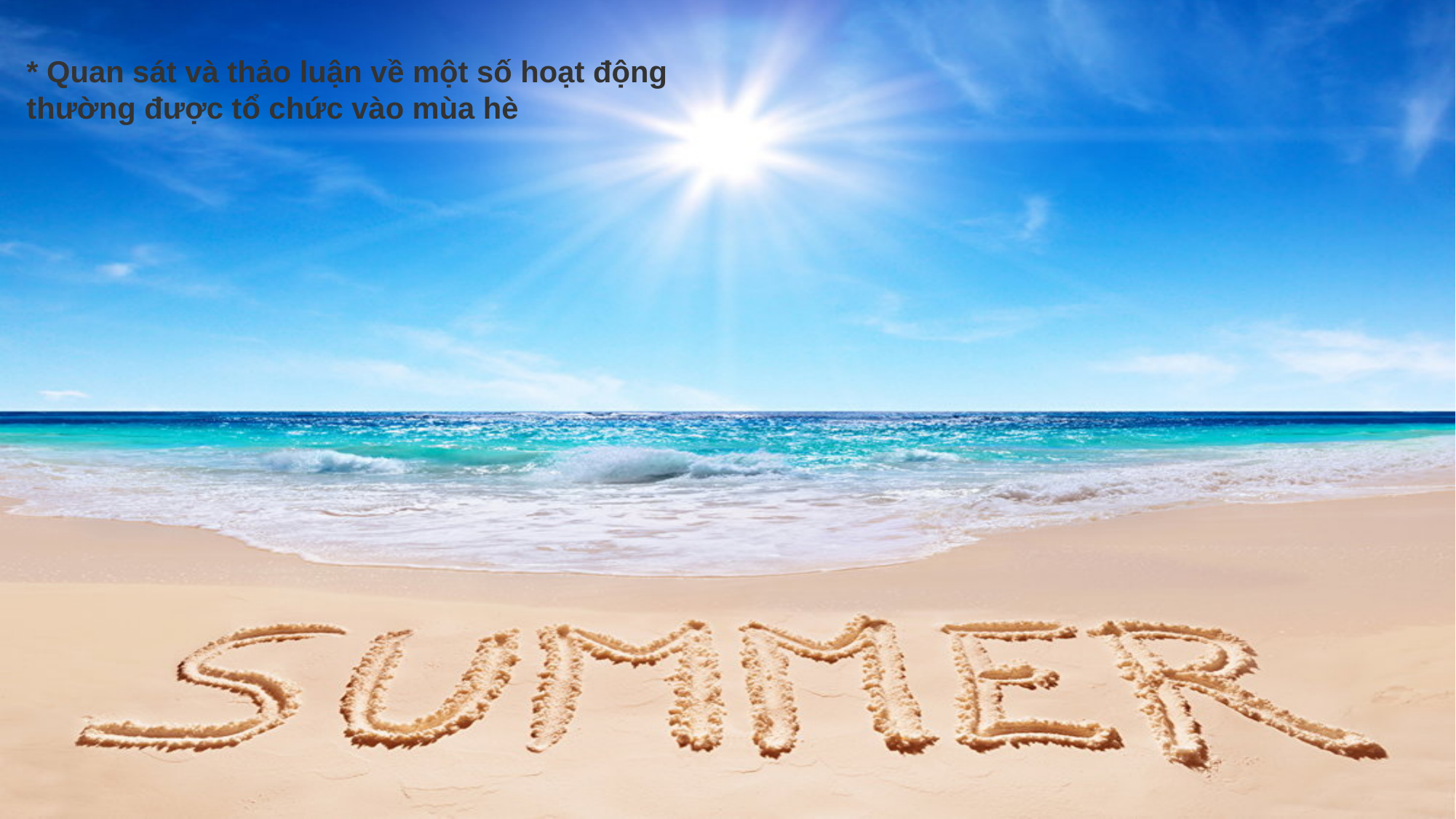

* Quan sát và thảo luận về một số hoạt động thường được tổ chức vào mùa hè